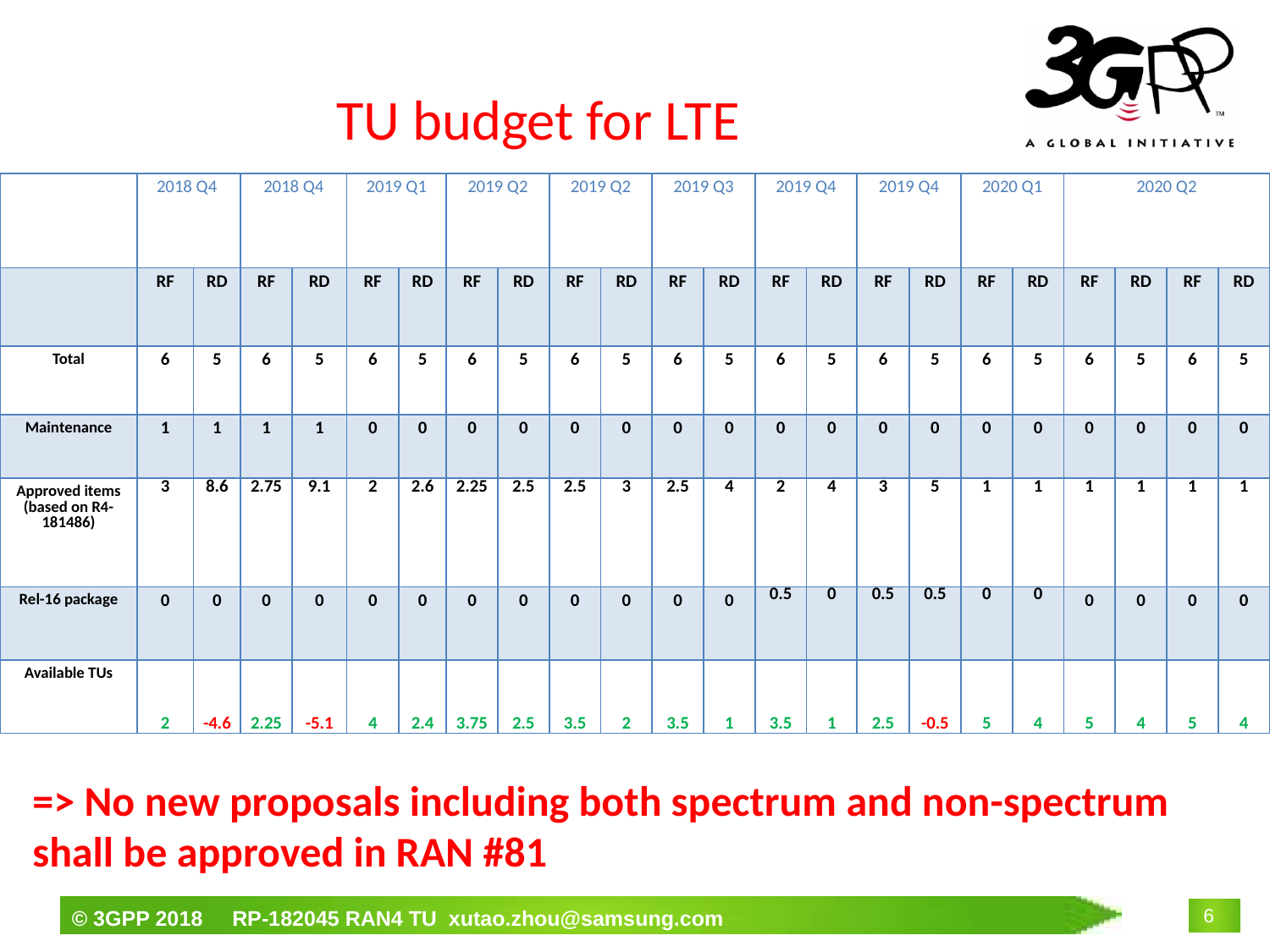

# TU budget for LTE
|  | 2018 Q4 |  | 2018 Q4 |  | 2019 Q1 |  | 2019 Q2 |  | 2019 Q2 |  | 2019 Q3 |  | 2019 Q4 |  | 2019 Q4 |  | 2020 Q1 |  | 2020 Q2 |  |  |  |
| --- | --- | --- | --- | --- | --- | --- | --- | --- | --- | --- | --- | --- | --- | --- | --- | --- | --- | --- | --- | --- | --- | --- |
|  | RF | RD | RF | RD | RF | RD | RF | RD | RF | RD | RF | RD | RF | RD | RF | RD | RF | RD | RF | RD | RF | RD |
| Total | 6 | 5 | 6 | 5 | 6 | 5 | 6 | 5 | 6 | 5 | 6 | 5 | 6 | 5 | 6 | 5 | 6 | 5 | 6 | 5 | 6 | 5 |
| Maintenance | 1 | 1 | 1 | 1 | 0 | 0 | 0 | 0 | 0 | 0 | 0 | 0 | 0 | 0 | 0 | 0 | 0 | 0 | 0 | 0 | 0 | 0 |
| Approved items (based on R4-181486) | 3 | 8.6 | 2.75 | 9.1 | 2 | 2.6 | 2.25 | 2.5 | 2.5 | 3 | 2.5 | 4 | 2 | 4 | 3 | 5 | 1 | 1 | 1 | 1 | 1 | 1 |
| Rel-16 package | 0 | 0 | 0 | 0 | 0 | 0 | 0 | 0 | 0 | 0 | 0 | 0 | 0.5 | 0 | 0.5 | 0.5 | 0 | 0 | 0 | 0 | 0 | 0 |
| Available TUs | 2 | -4.6 | 2.25 | -5.1 | 4 | 2.4 | 3.75 | 2.5 | 3.5 | 2 | 3.5 | 1 | 3.5 | 1 | 2.5 | -0.5 | 5 | 4 | 5 | 4 | 5 | 4 |
=> No new proposals including both spectrum and non-spectrum shall be approved in RAN #81